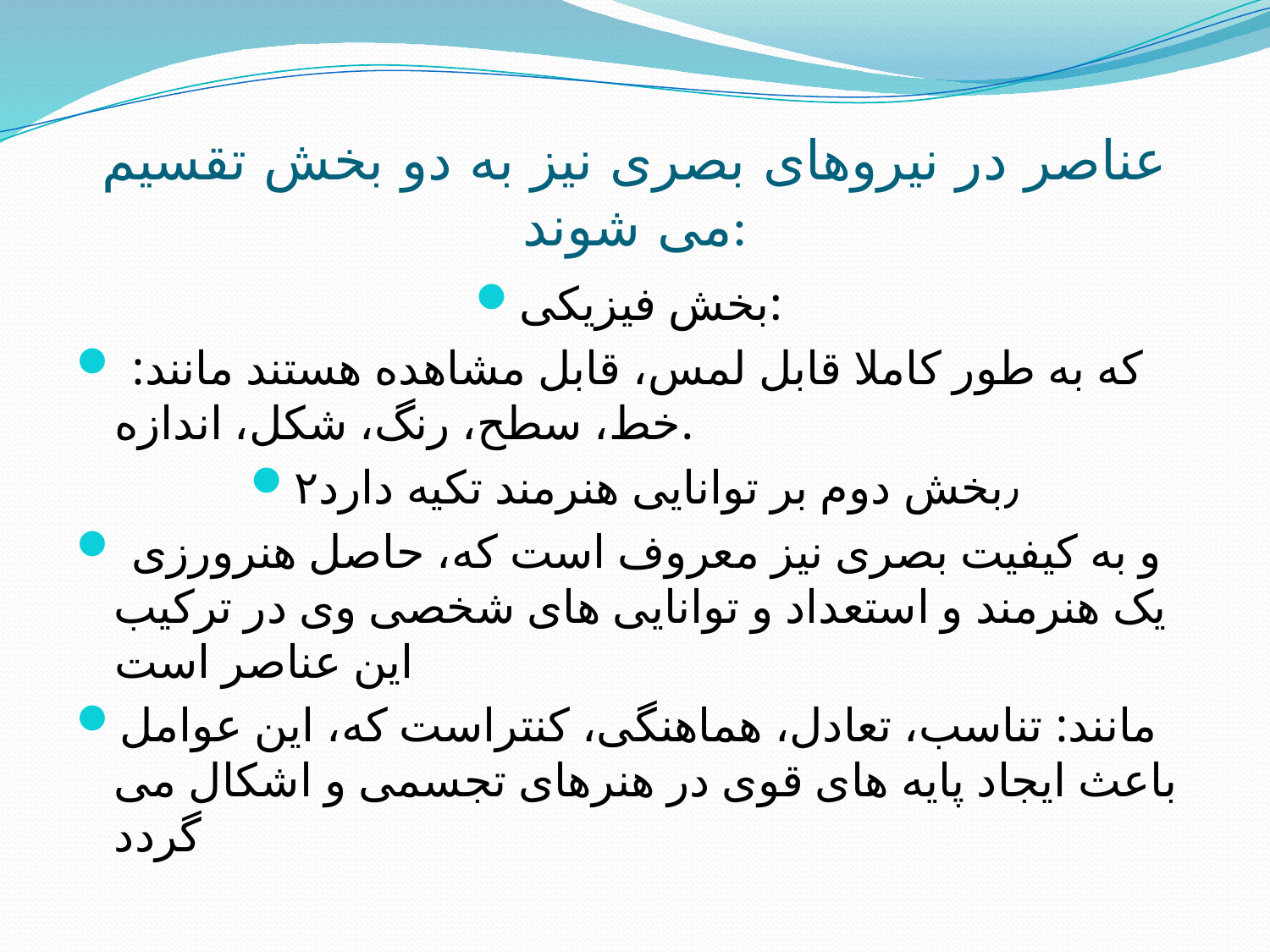

# عناصر در نیروهای بصری نیز به دو بخش تقسیم می شوند:
بخش فیزیکی:
 که به طور کاملا قابل لمس، قابل مشاهده هستند مانند: خط، سطح، رنگ، شکل، اندازه.
۲٫بخش دوم بر توانایی هنرمند تکیه دارد
 و به کیفیت بصری نیز معروف است که، حاصل هنرورزی یک هنرمند و استعداد و توانایی های شخصی وی در ترکیب این عناصر است
مانند: تناسب، تعادل، هماهنگی، کنتراست که، این عوامل باعث ایجاد پایه های قوی در هنرهای تجسمی و اشکال می گردد